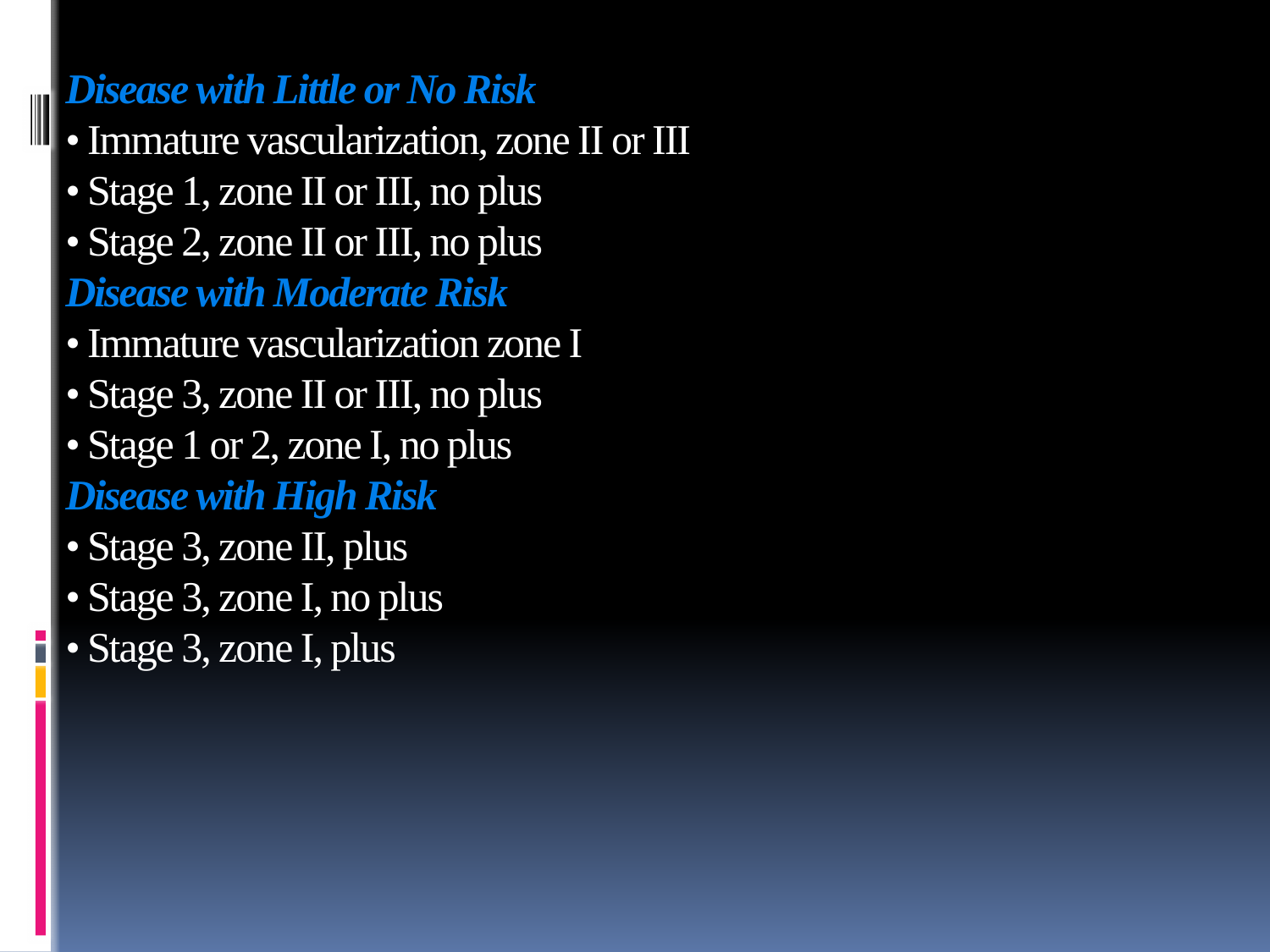

# Disease with Little or No Risk • Immature vascularization, zone II or III • Stage 1, zone II or III, no plus • Stage 2, zone II or III, no plus Disease with Moderate Risk • Immature vascularization zone I • Stage 3, zone II or III, no plus • Stage 1 or 2, zone I, no plus Disease with High Risk • Stage 3, zone II, plus • Stage 3, zone I, no plus • Stage 3, zone I, plus